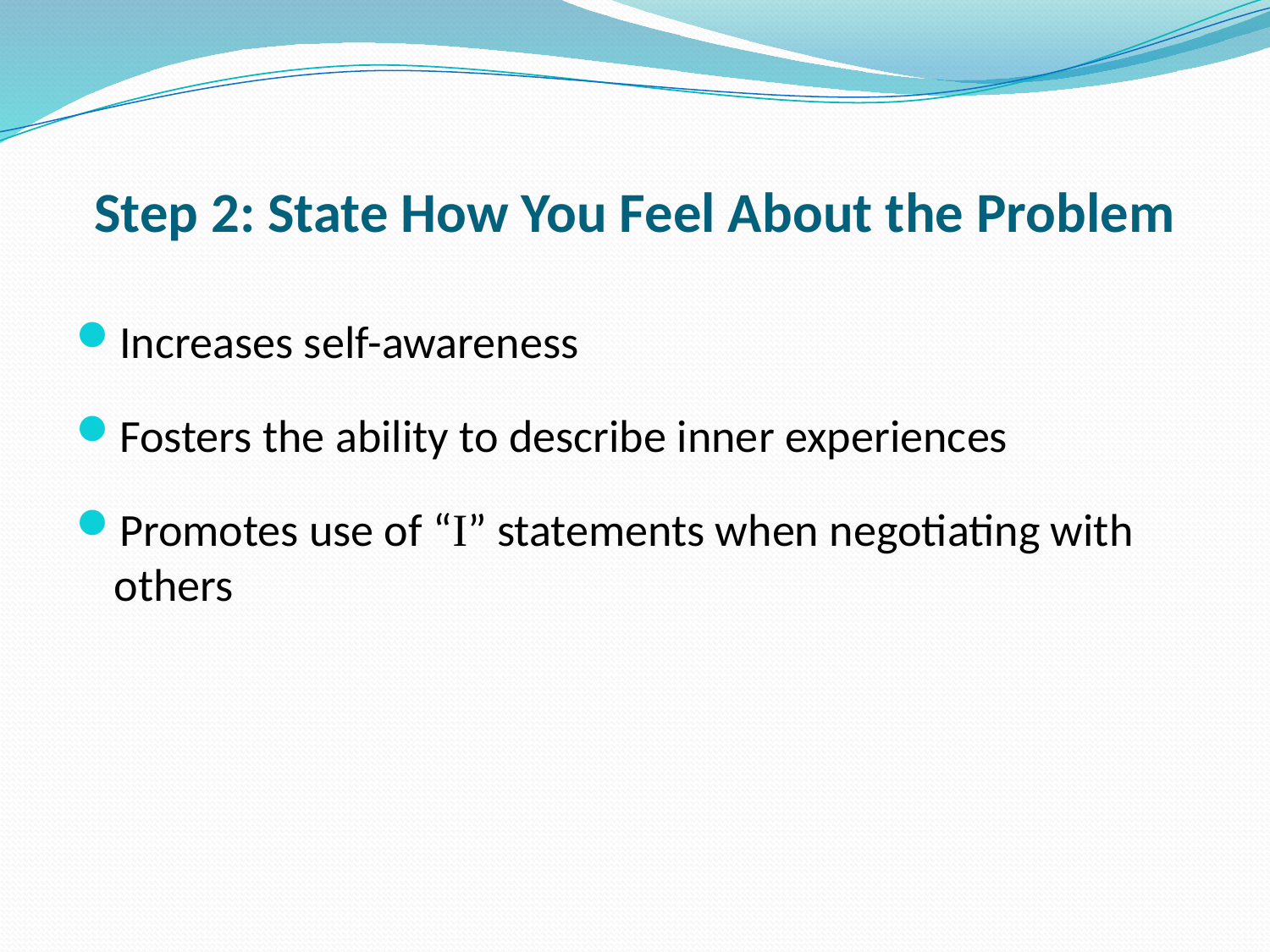

# Step 2: State How You Feel About the Problem
Increases self-awareness

Fosters the ability to describe inner experiences

Promotes use of “I” statements when negotiating with others